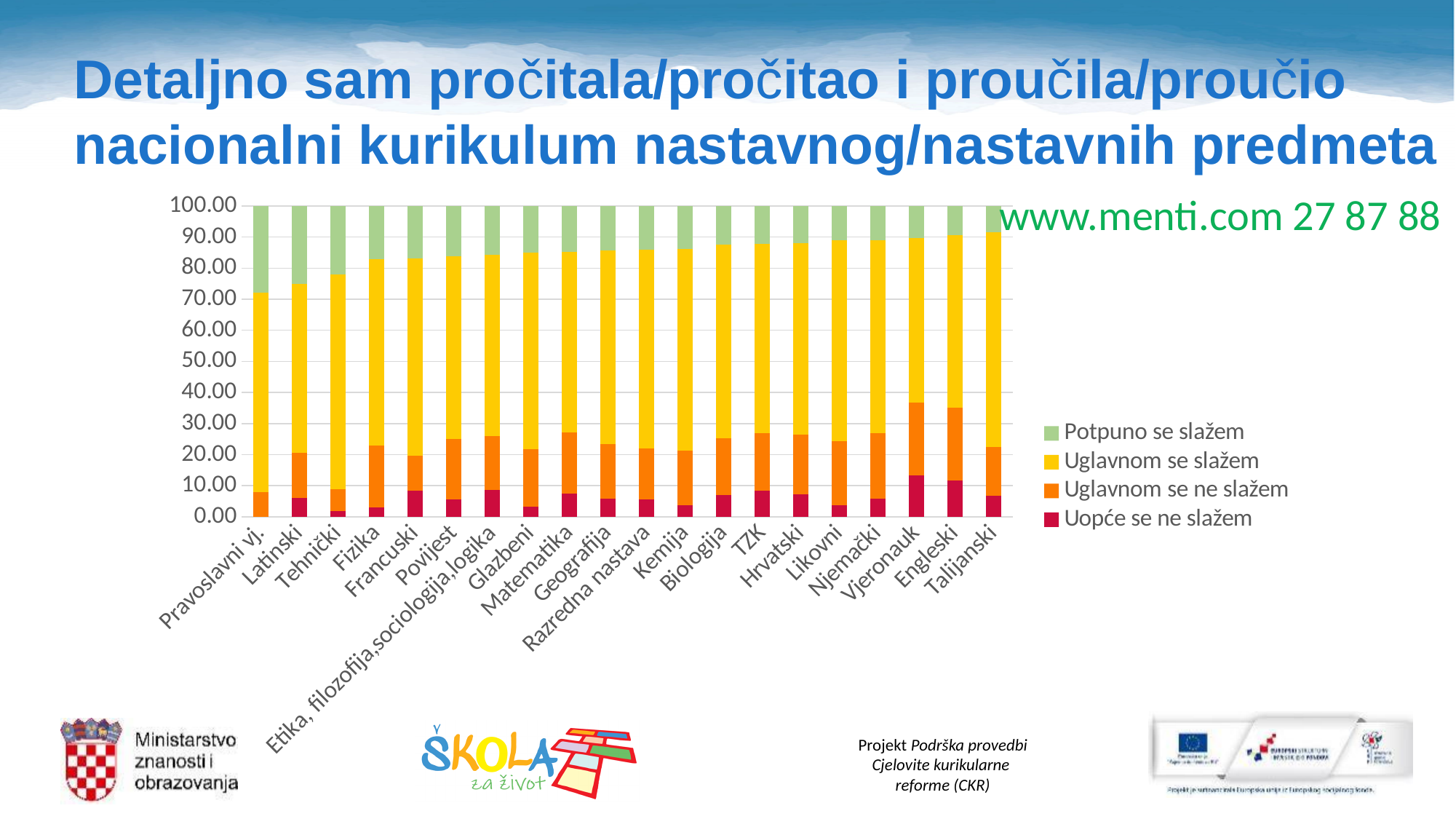

Detaljno sam pročitala/pročitao i proučila/proučio nacionalni kurikulum nastavnog/nastavnih predmeta
www.menti.com 27 87 88

### Chart

| Category | Uopće se ne slažem | Uglavnom se ne slažem | Uglavnom se slažem | Potpuno se slažem |
|---|---|---|---|---|
| Pravoslavni vj. | 0.0 | 8.0 | 64.0 | 28.000000000000004 |
| Latinski | 6.0344827586206895 | 14.655172413793101 | 54.310344827586206 | 25.0 |
| Tehnički | 1.9607843137254901 | 6.862745098039216 | 69.11764705882352 | 22.058823529411764 |
| Fizika | 3.0716723549488054 | 19.795221843003414 | 60.068259385665534 | 17.064846416382252 |
| Francuski | 8.450704225352112 | 11.267605633802818 | 63.38028169014085 | 16.901408450704224 |
| Povijest | 5.709624796084829 | 19.249592169657422 | 58.890701468189235 | 16.150081566068515 |
| Etika, filozofija,sociologija,logika | 8.695652173913043 | 17.391304347826086 | 58.152173913043484 | 15.760869565217392 |
| Glazbeni | 3.149606299212598 | 18.503937007874015 | 63.38582677165354 | 14.960629921259844 |
| Matematika | 7.428571428571429 | 19.80952380952381 | 58.0952380952381 | 14.666666666666666 |
| Geografija | 5.83756345177665 | 17.512690355329948 | 62.43654822335025 | 14.213197969543149 |
| Razredna nastava | 5.6426332288401255 | 16.30094043887147 | 64.08045977011494 | 13.975966562173458 |
| Kemija | 3.7383177570093453 | 17.523364485981308 | 64.95327102803739 | 13.785046728971961 |
| Biologija | 6.891025641025641 | 18.429487179487182 | 62.17948717948718 | 12.5 |
| TZK | 8.433734939759036 | 18.473895582329316 | 60.8433734939759 | 12.248995983935743 |
| Hrvatski | 7.199367088607595 | 19.224683544303797 | 61.70886075949367 | 11.867088607594937 |
| Likovni | 3.802281368821293 | 20.53231939163498 | 64.63878326996198 | 11.02661596958175 |
| Njemački | 5.755395683453238 | 21.151079136690647 | 62.15827338129496 | 10.93525179856115 |
| Vjeronauk | 13.426853707414828 | 23.246492985971944 | 53.0060120240481 | 10.32064128256513 |
| Engleski | 11.688311688311687 | 23.506493506493506 | 55.32467532467532 | 9.480519480519481 |
| Talijanski | 6.854838709677419 | 15.725806451612904 | 68.95161290322581 | 8.46774193548387 |